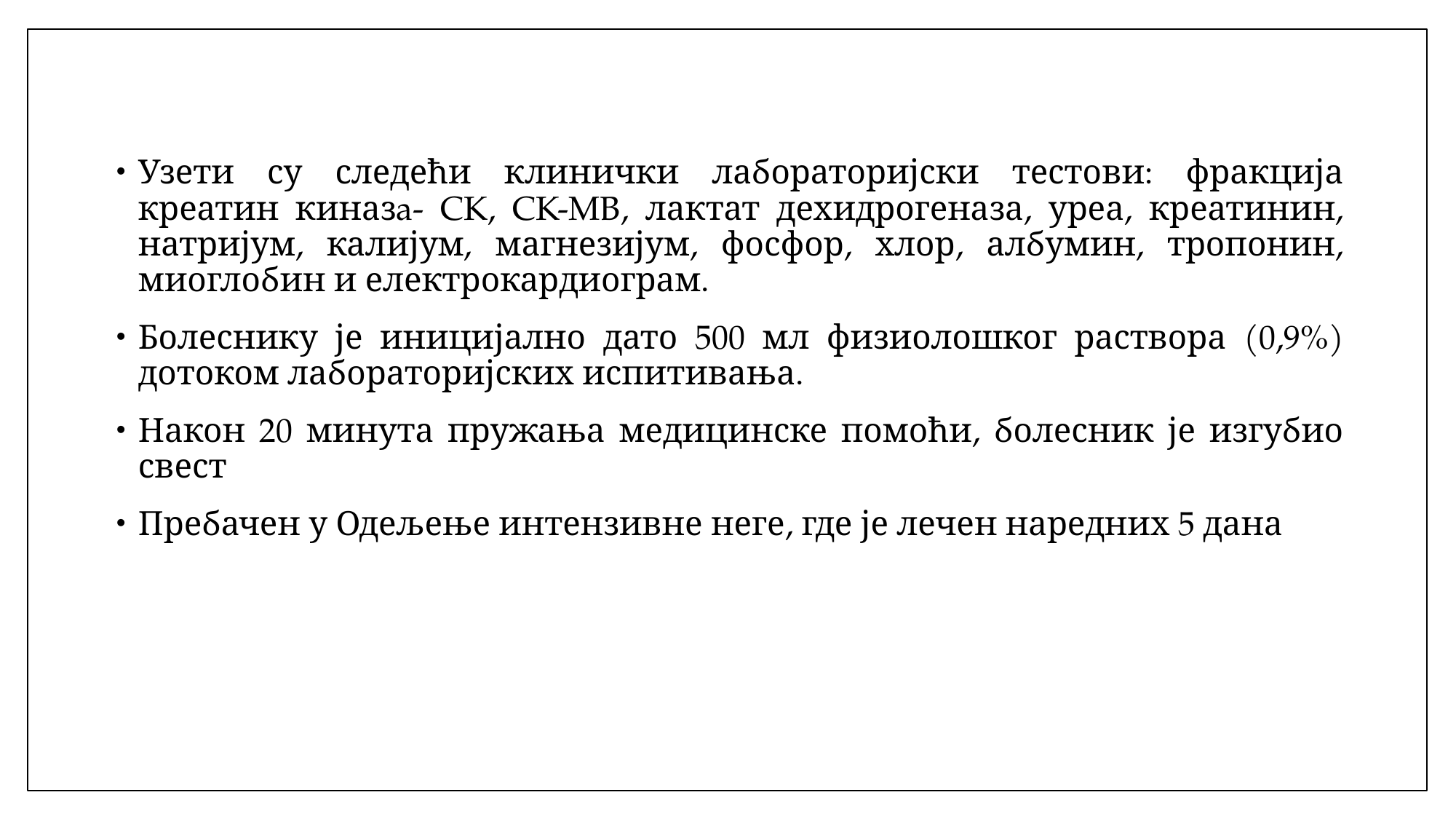

Узети су следећи клинички лабораторијски тестови: фракција креатин киназa- CK, CK-MB, лактат дехидрогеназа, уреа, креатинин, натријум, калијум, магнезијум, фосфор, хлор, албумин, тропонин, миоглобин и електрокардиограм.
Болеснику је иницијално дато 500 мл физиолошког раствора (0,9%) дотоком лабораторијских испитивања.
Након 20 минута пружања медицинске помоћи, болесник је изгубио свест
Пребачен у Одељење интензивне неге, где је лечен наредних 5 дана